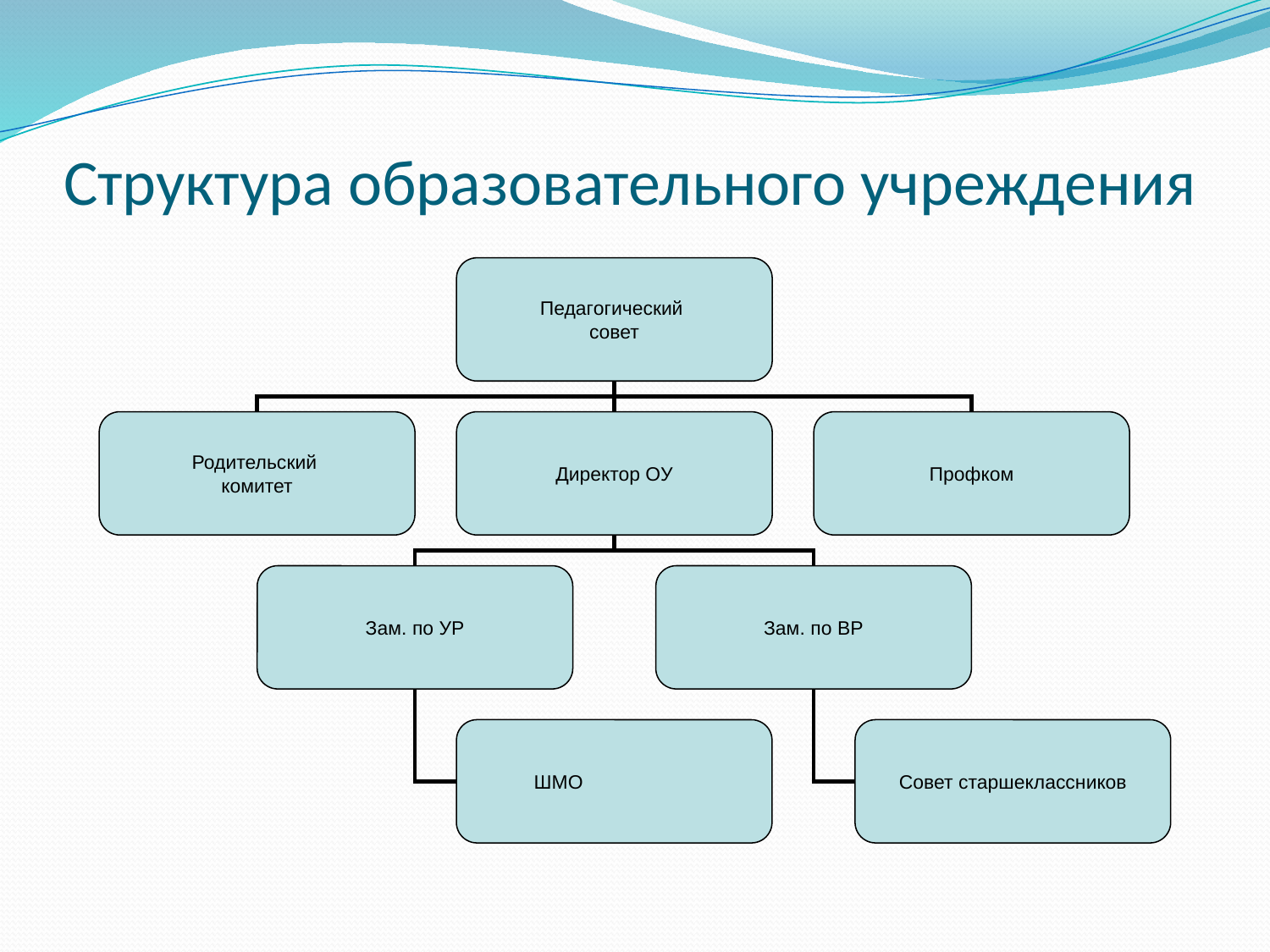

# Структура образовательного учреждения
Педагогический
совет
Родительский
комитет
Директор ОУ
Профком
Зам. по УР
Зам. по ВР
             ШМО
Совет старшеклассников